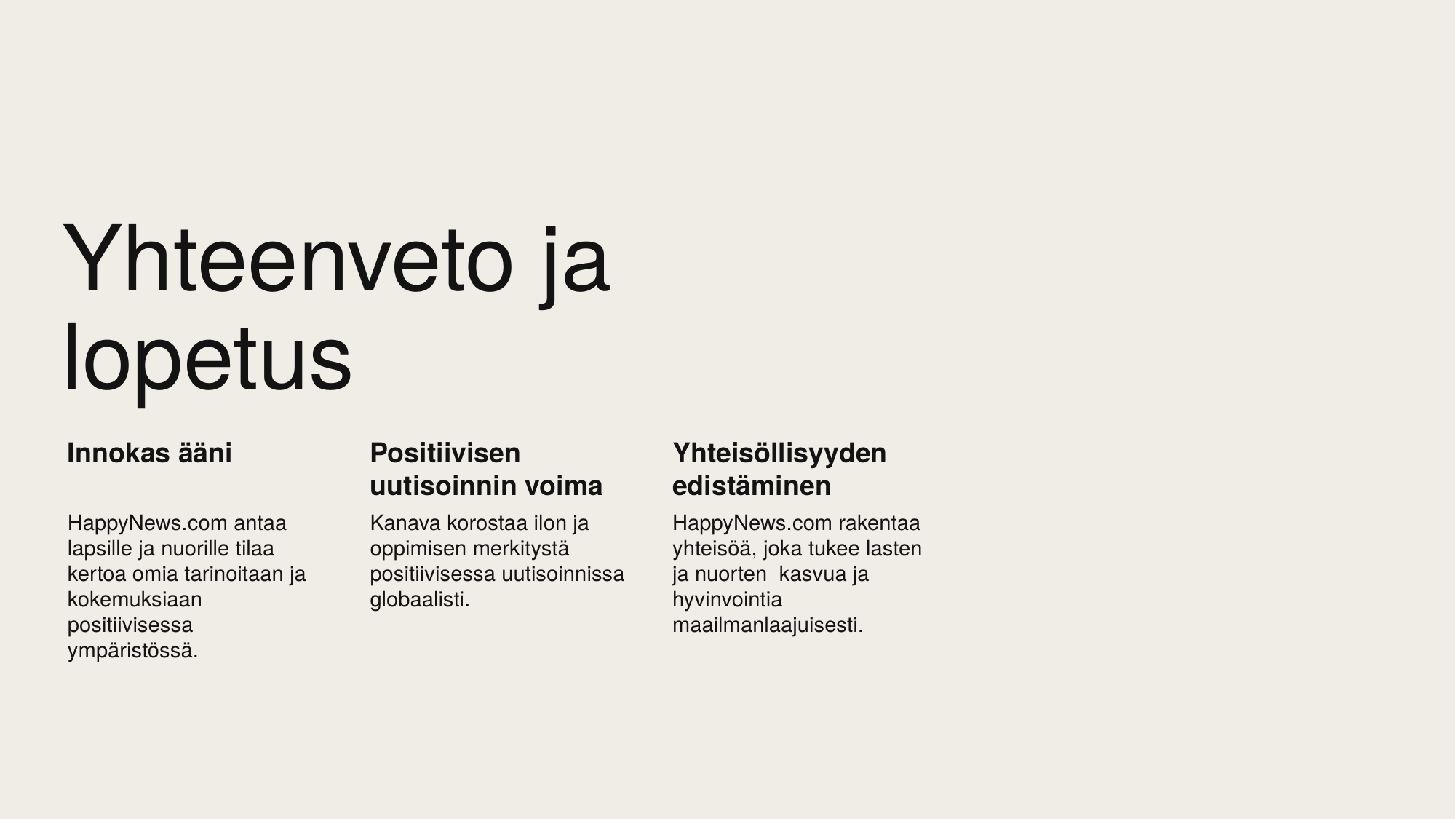

# Yhteenveto ja lopetus
Innokas ääni
HappyNews.com antaa lapsille ja nuorille tilaa kertoa omia tarinoitaan ja kokemuksiaan positiivisessa ympäristössä.
Positiivisen uutisoinnin voima
Kanava korostaa ilon ja oppimisen merkitystä positiivisessa uutisoinnissa globaalisti.
Yhteisöllisyyden edistäminen
HappyNews.com rakentaa yhteisöä, joka tukee lasten ja nuorten  kasvua ja hyvinvointia maailmanlaajuisesti.